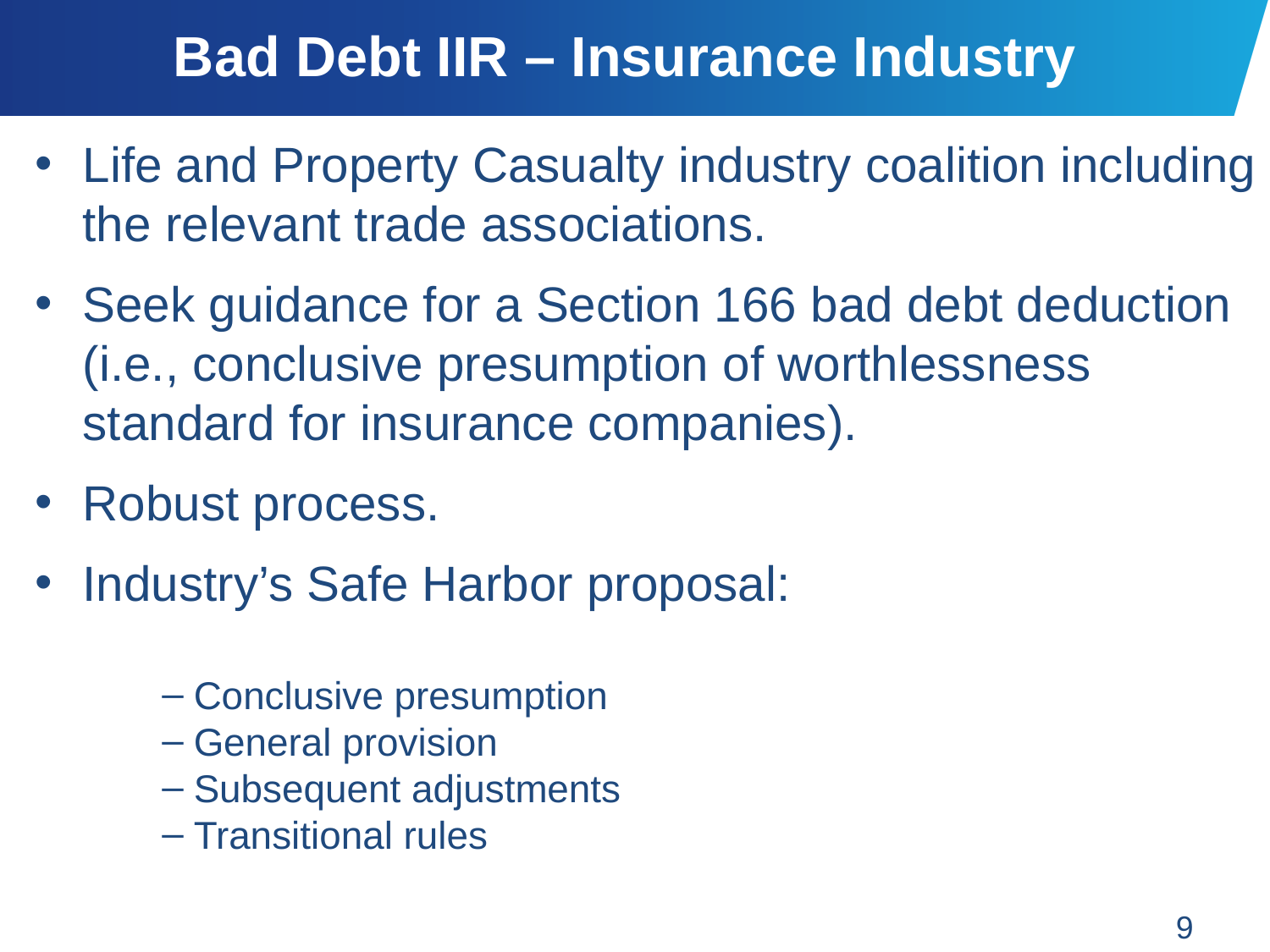

# Bad Debt IIR – Insurance Industry
Life and Property Casualty industry coalition including the relevant trade associations.

Seek guidance for a Section 166 bad debt deduction (i.e., conclusive presumption of worthlessness standard for insurance companies).

Robust process.

Industry’s Safe Harbor proposal:

Conclusive presumption
General provision
Subsequent adjustments
Transitional rules
9